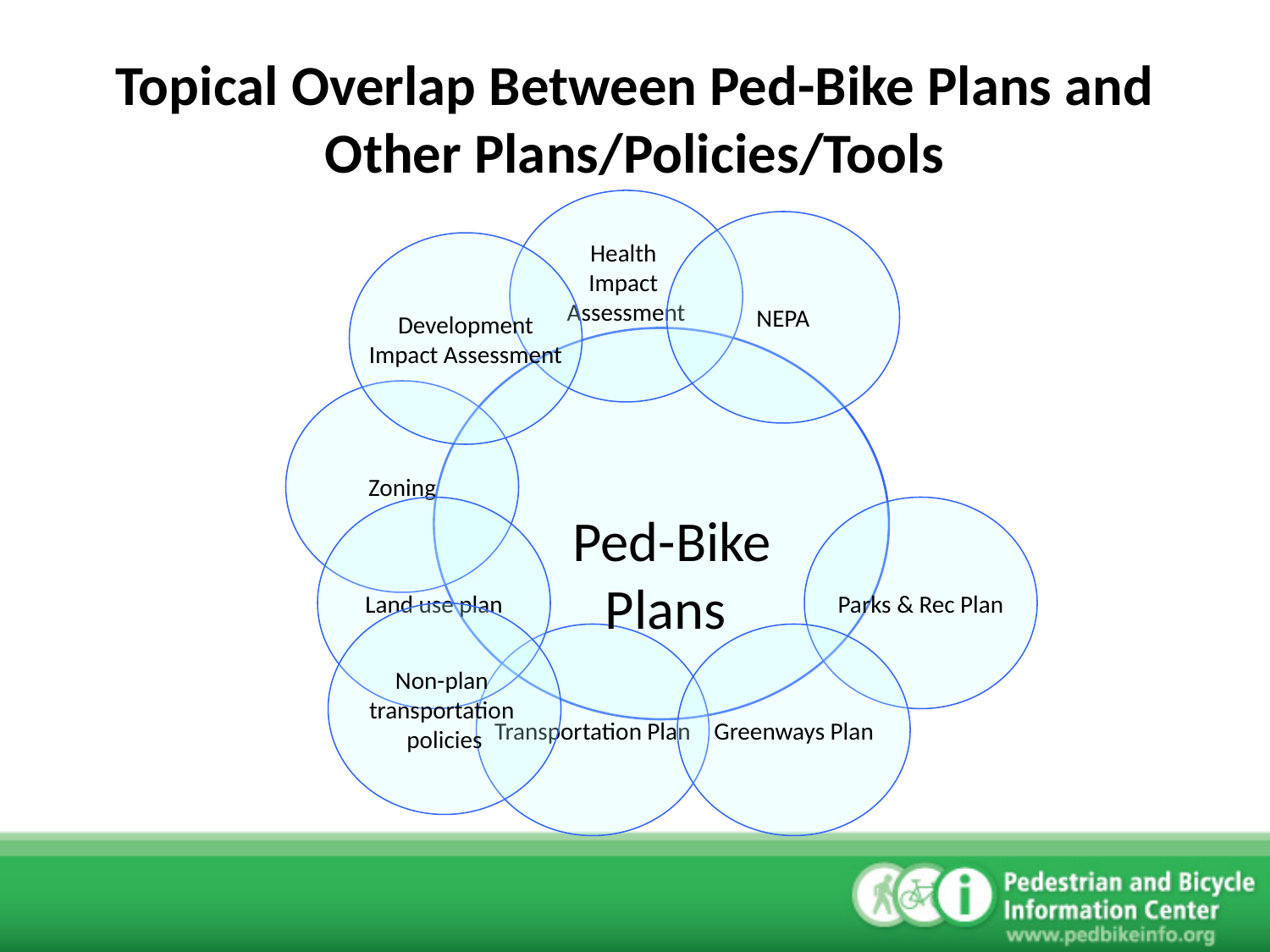

Topical Overlap Between Ped-Bike Plans and Other Plans/Policies/Tools
Health
Impact
Assessment
NEPA
Development
Impact Assessment

Zoning
Land use plan
Parks & Rec Plan
Ped-Bike Plans
Non-plan
transportation
policies
Transportation Plan
Greenways Plan